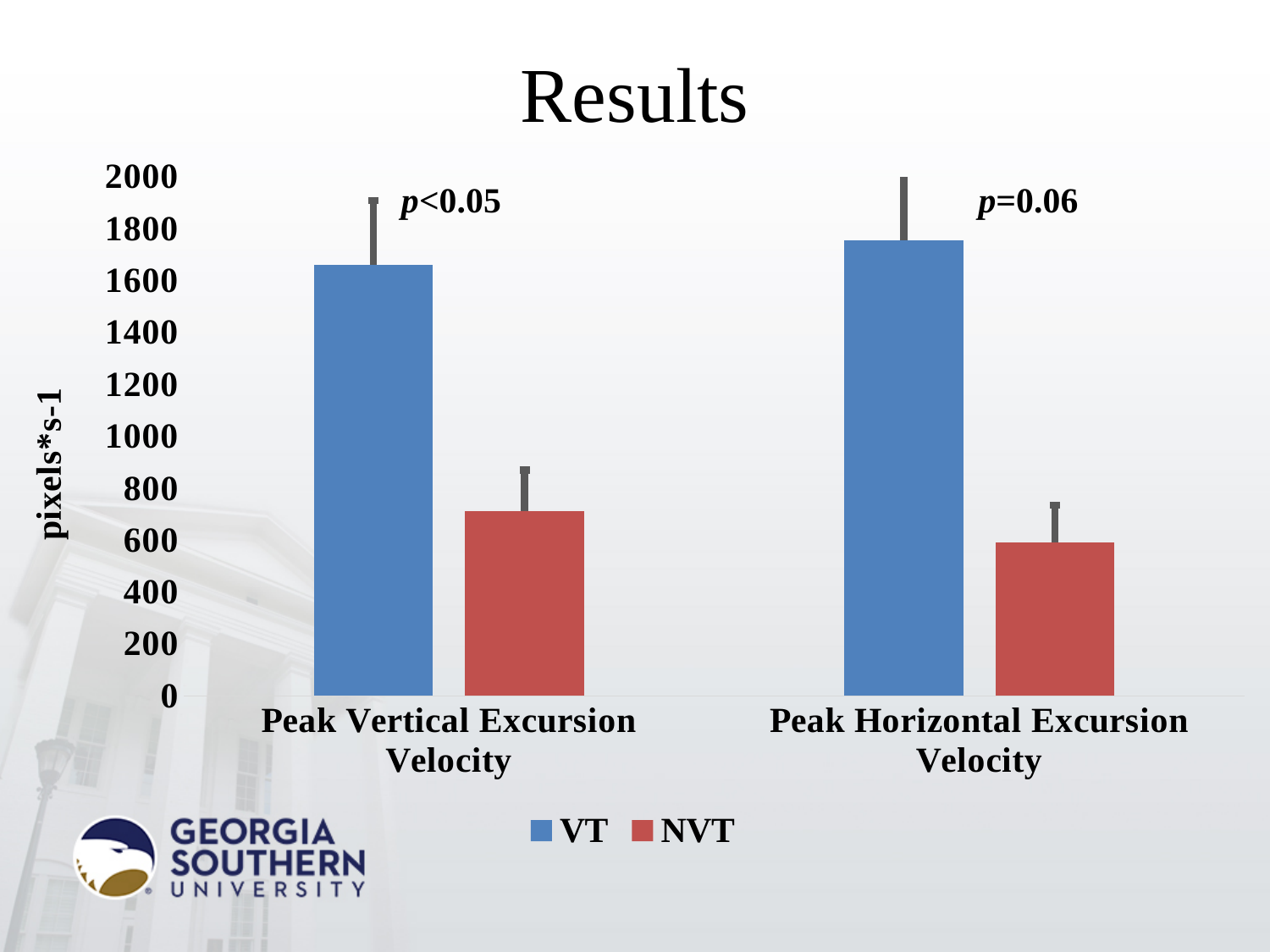

# Results

### Chart

| Category | VT | NVT |
|---|---|---|
| Peak Vertical Excursion Velocity | 1660.25610097745 | 711.013903272152 |
| Peak Horizontal Excursion Velocity | 1754.528095 | 591.535333 |
p<0.05
p=0.06